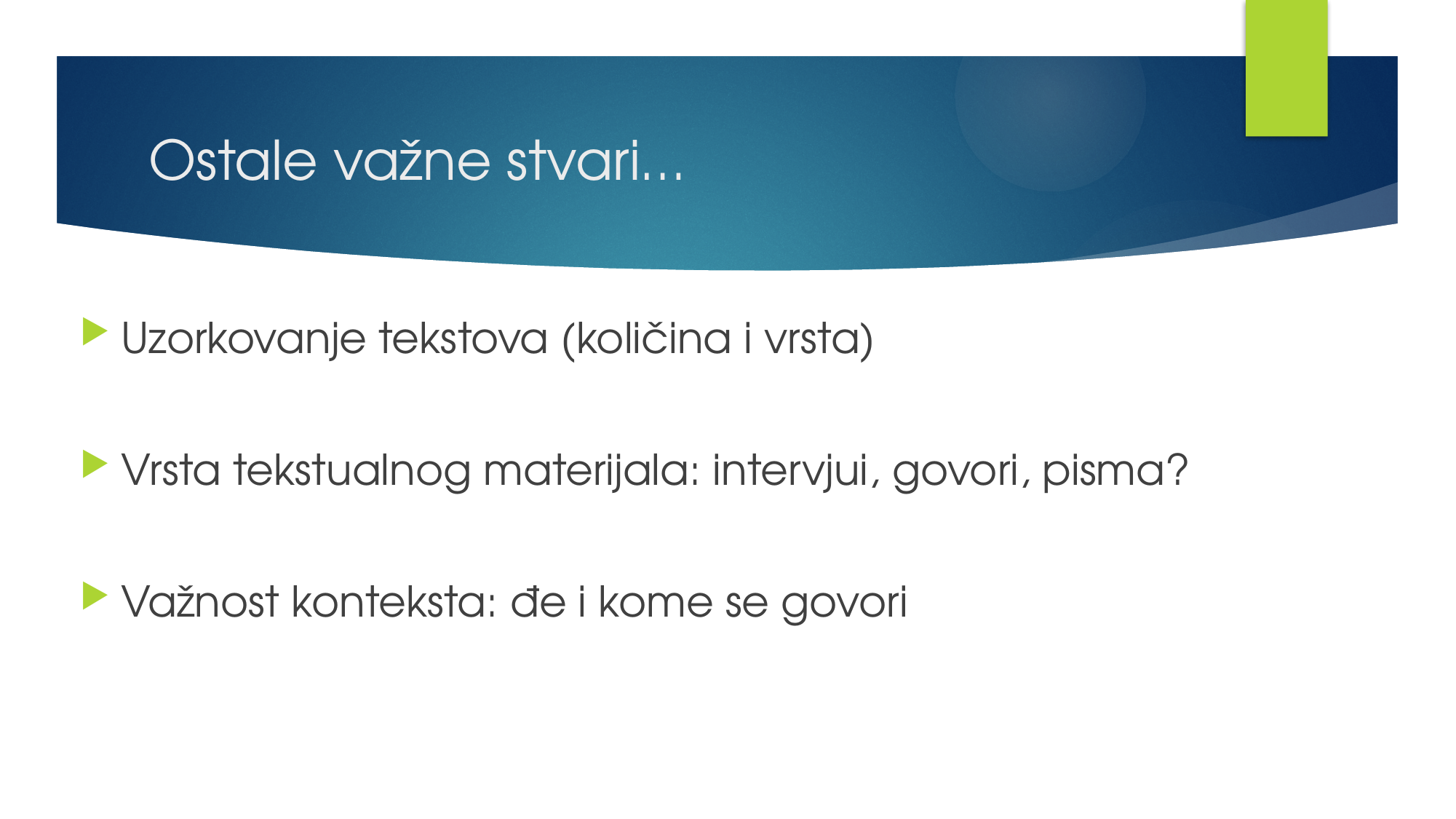

# Ostale važne stvari…
Uzorkovanje tekstova (količina i vrsta)

Vrsta tekstualnog materijala: intervjui, govori, pisma?

Važnost konteksta: đe i kome se govori